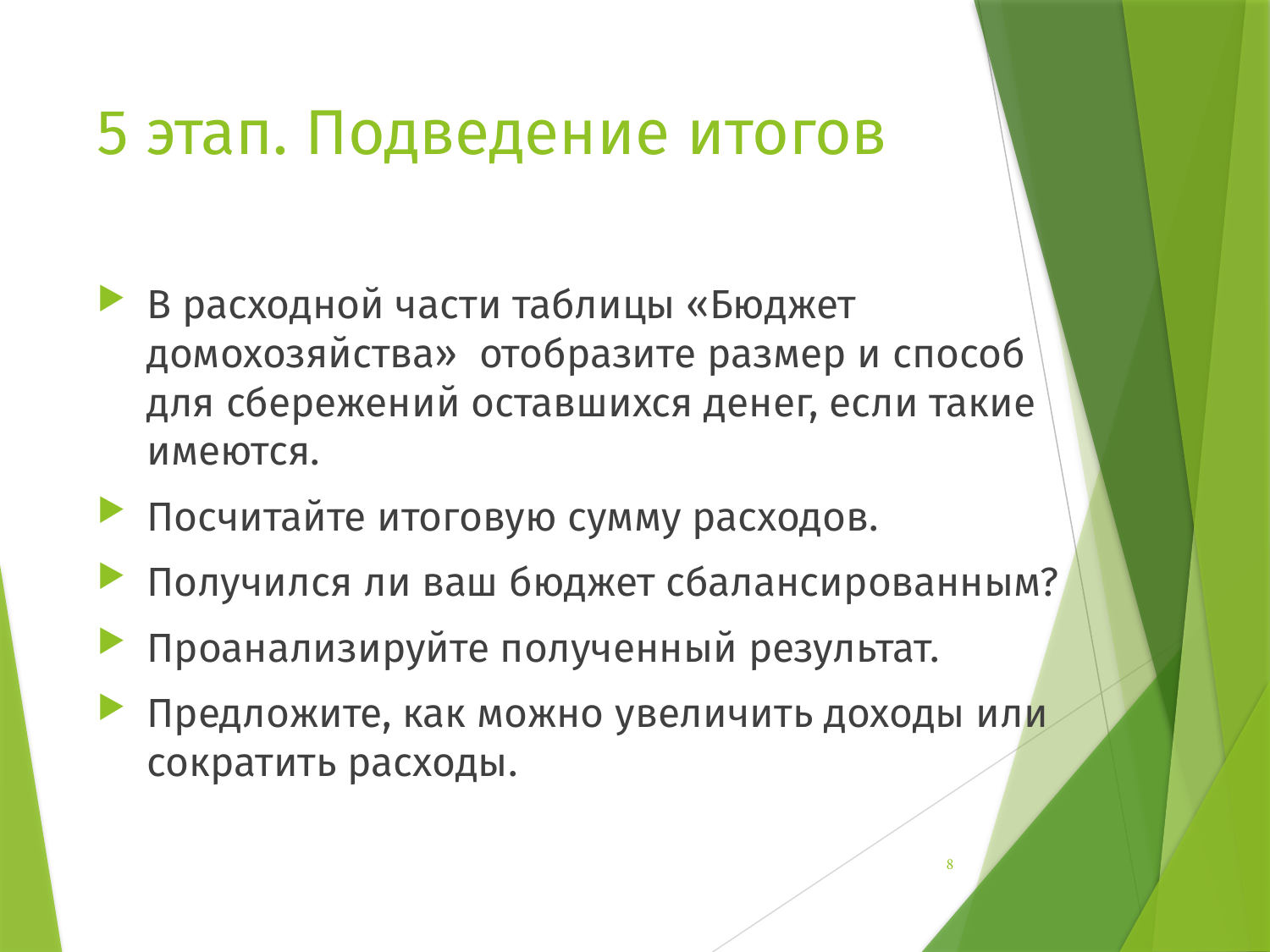

# 5 этап. Подведение итогов
В расходной части таблицы «Бюджет домохозяйства»  отобразите размер и способ для сбережений оставшихся денег, если такие имеются.
Посчитайте итоговую сумму расходов.
Получился ли ваш бюджет сбалансированным?
Проанализируйте полученный результат.
Предложите, как можно увеличить доходы или сократить расходы.
8